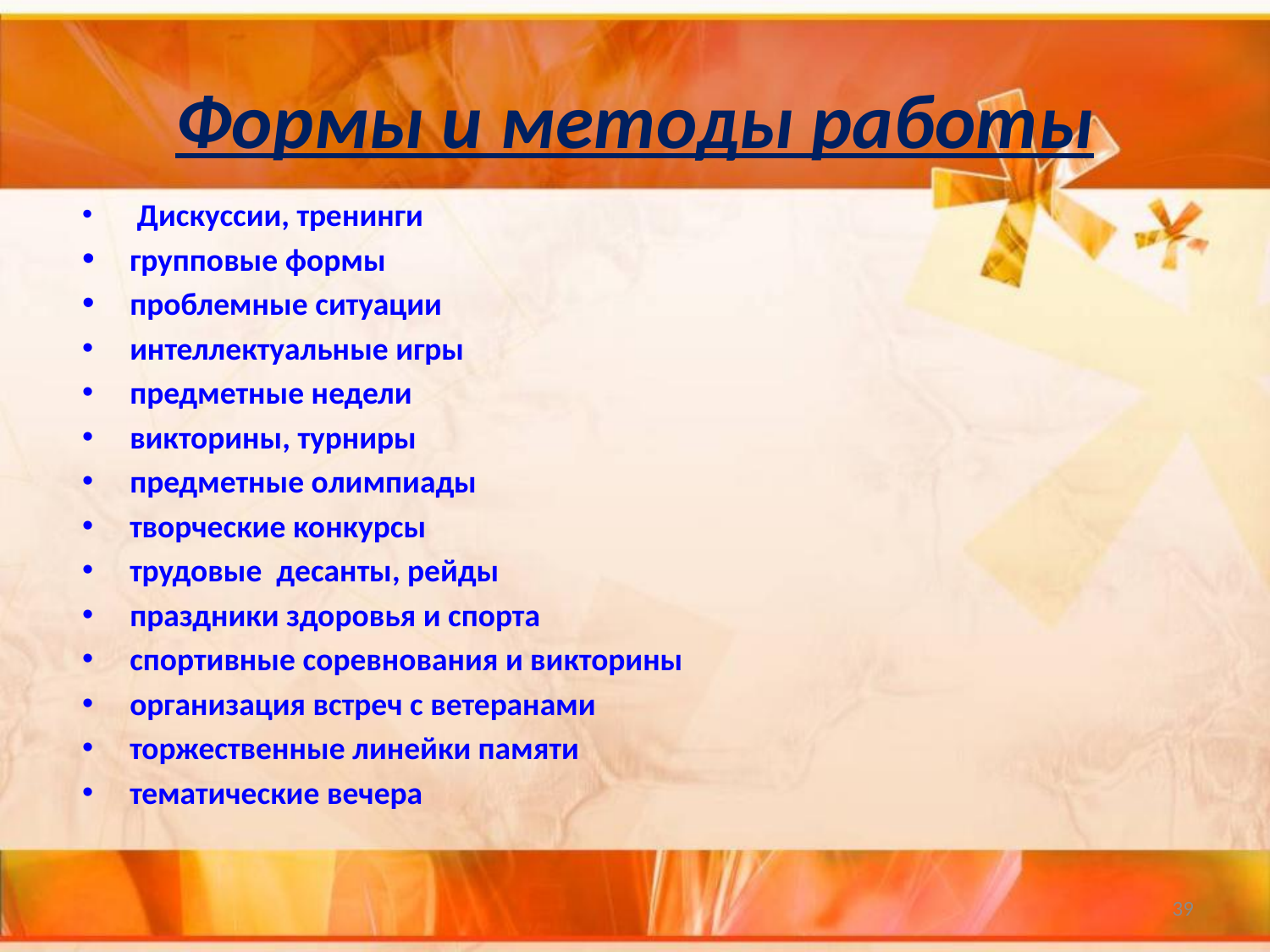

# Формы и методы работы
 Дискуссии, тренинги
групповые формы
проблемные ситуации
интеллектуальные игры
предметные недели
викторины, турниры
предметные олимпиады
творческие конкурсы
трудовые  десанты, рейды
праздники здоровья и спорта
спортивные соревнования и викторины
организация встреч с ветеранами
торжественные линейки памяти
тематические вечера

39